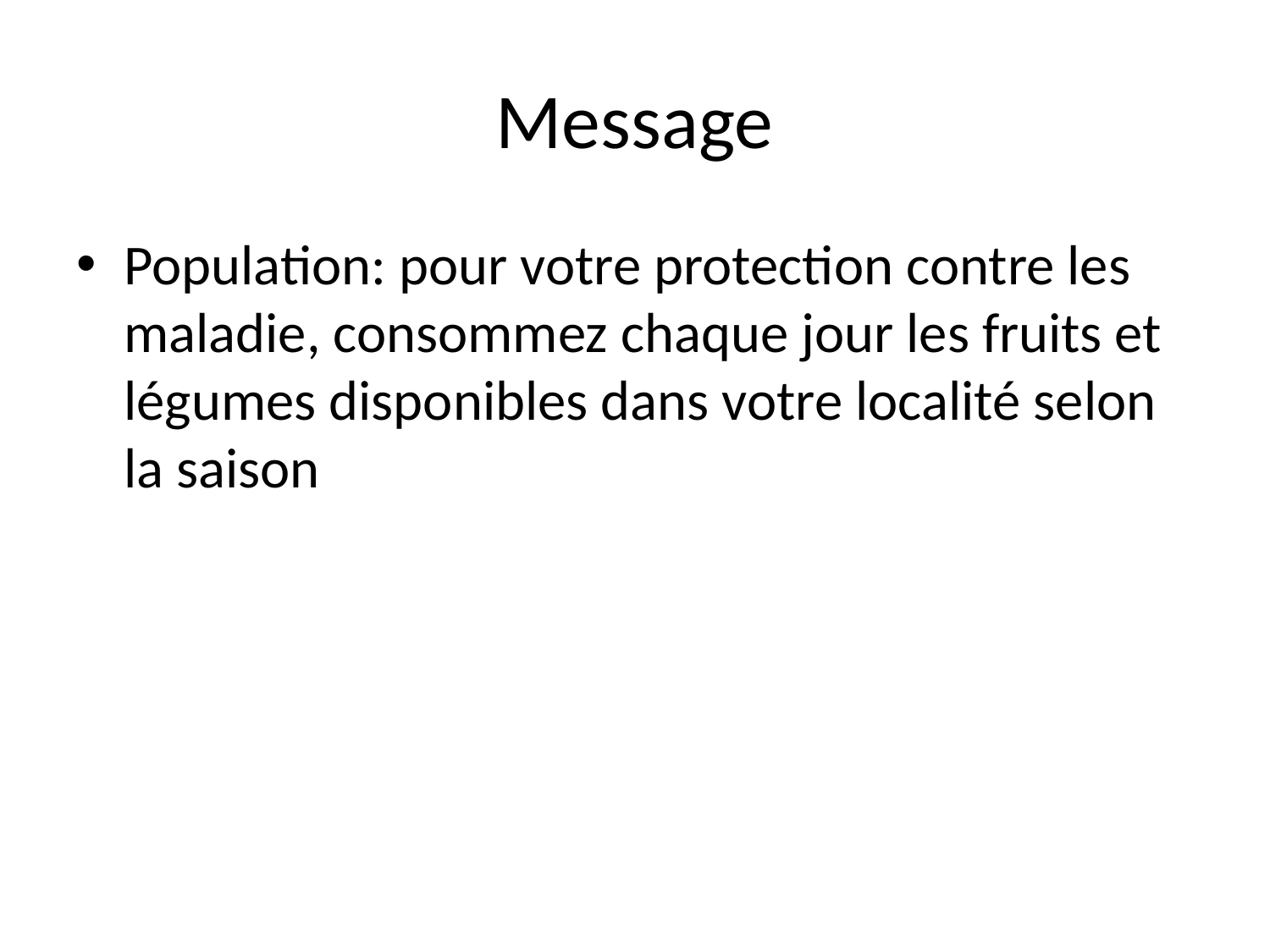

# Message
Population: pour votre protection contre les maladie, consommez chaque jour les fruits et légumes disponibles dans votre localité selon la saison